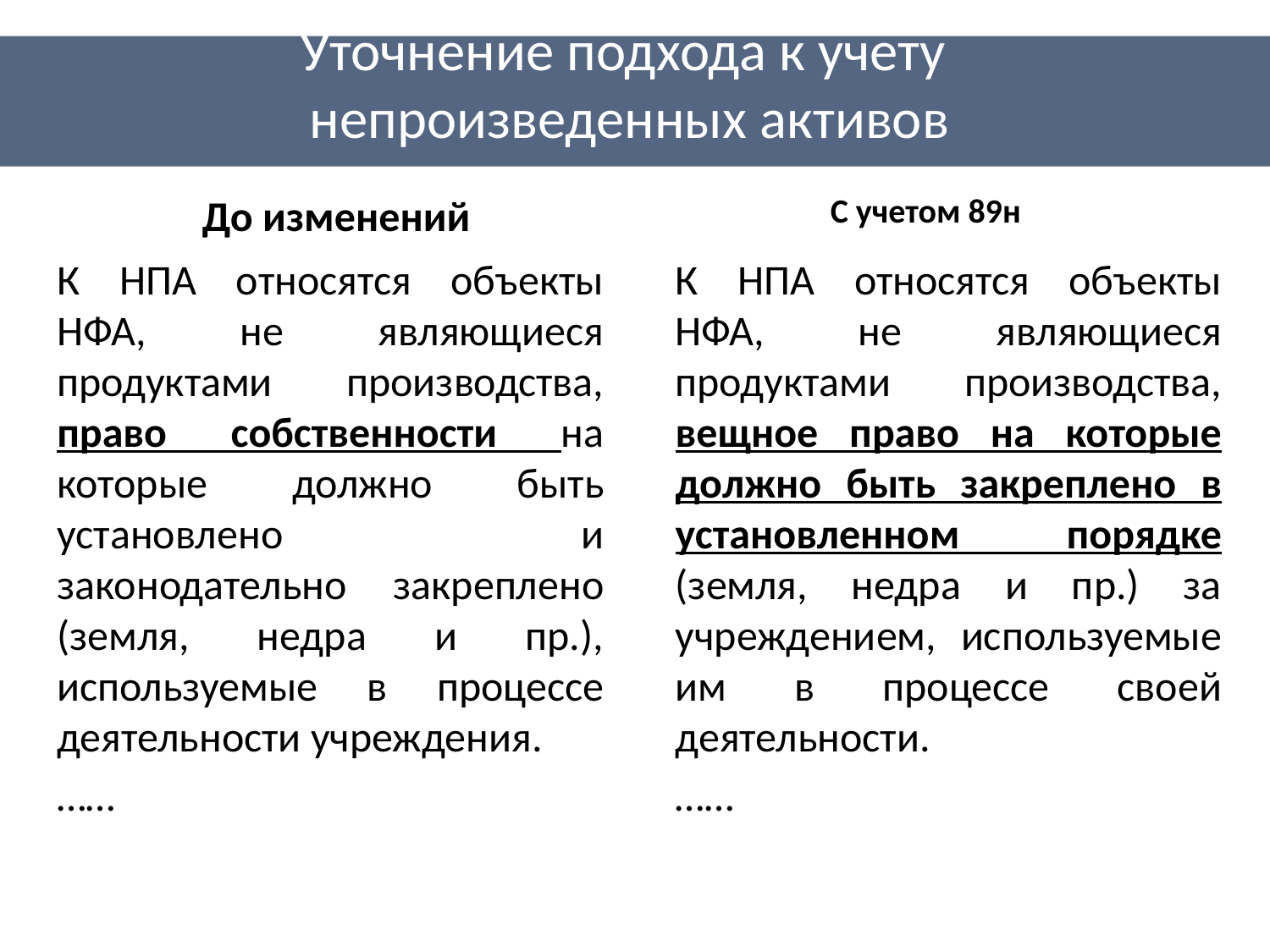

Уточнение подхода к учету
непроизведенных активов

#

До изменений
С учетом 89н
К НПА относятся объекты НФА, не являющиеся продуктами производства, право собственности на которые должно быть установлено и законодательно закреплено (земля, недра и пр.), используемые в процессе деятельности учреждения.
……

К НПА относятся объекты НФА, не являющиеся продуктами производства, вещное право на которые должно быть закреплено в установленном  порядке (земля, недра и пр.) за учреждением, используемые им в процессе своей деятельности.
……